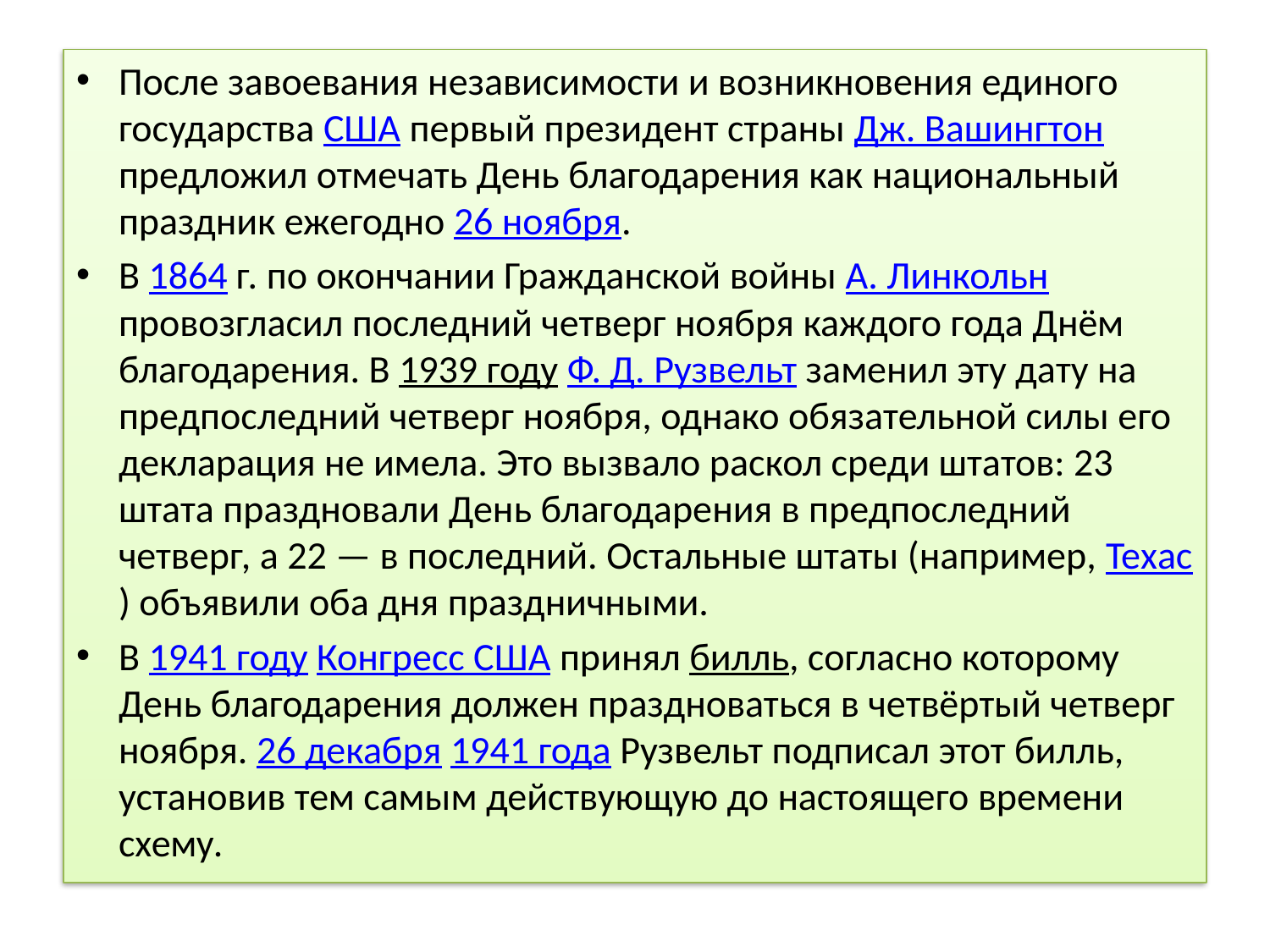

После завоевания независимости и возникновения единого государства США первый президент страны Дж. Вашингтон предложил отмечать День благодарения как национальный праздник ежегодно 26 ноября.
В 1864 г. по окончании Гражданской войны А. Линкольн провозгласил последний четверг ноября каждого года Днём благодарения. В 1939 году Ф. Д. Рузвельт заменил эту дату на предпоследний четверг ноября, однако обязательной силы его декларация не имела. Это вызвало раскол среди штатов: 23 штата праздновали День благодарения в предпоследний четверг, а 22 — в последний. Остальные штаты (например, Техас) объявили оба дня праздничными.
В 1941 году Конгресс США принял билль, согласно которому День благодарения должен праздноваться в четвёртый четверг ноября. 26 декабря 1941 года Рузвельт подписал этот билль, установив тем самым действующую до настоящего времени схему.